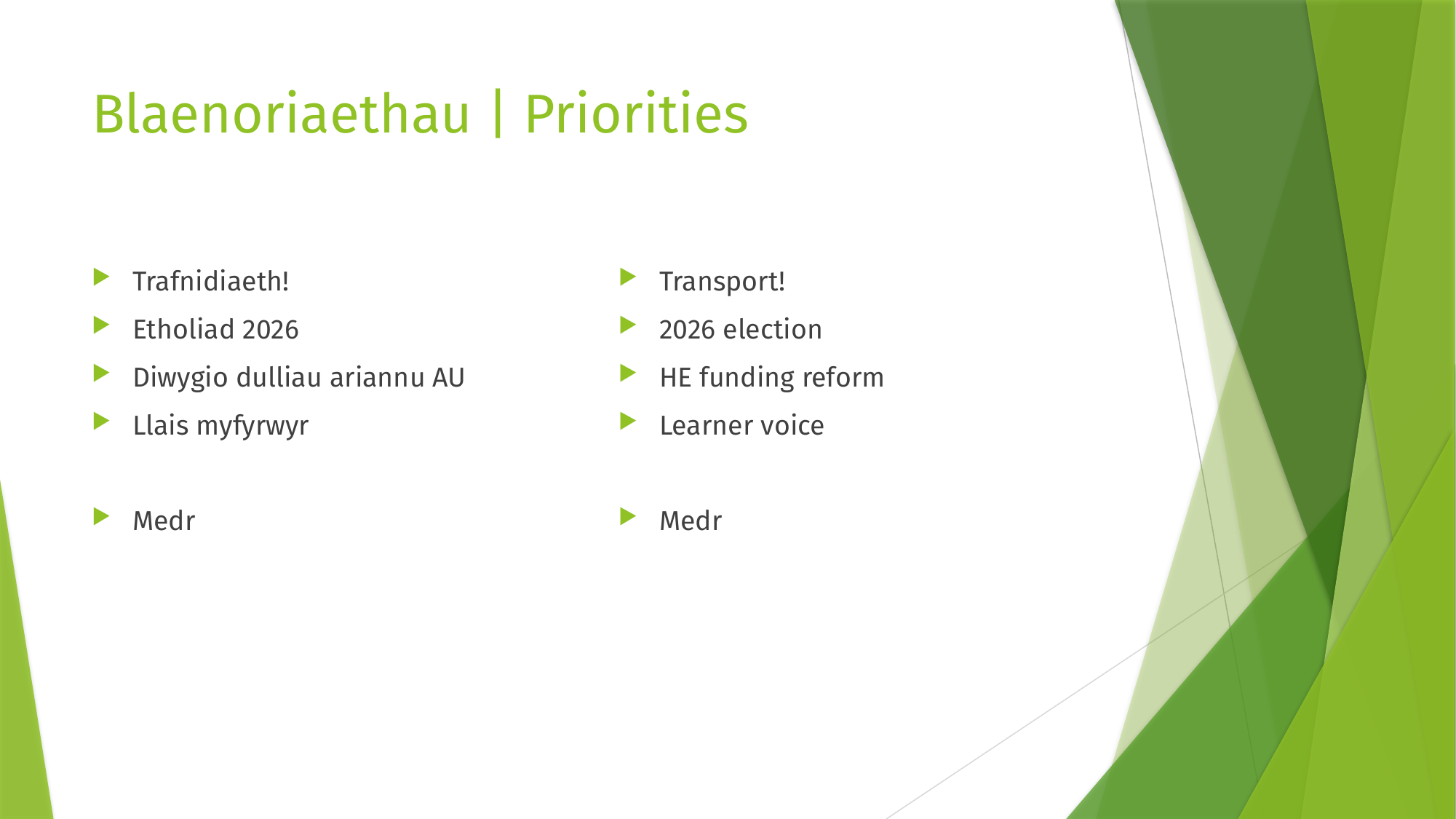

# Blaenoriaethau | Priorities
Trafnidiaeth!
Etholiad 2026
Diwygio dulliau ariannu AU
Llais myfyrwyr

Medr
Transport!
2026 election
HE funding reform
Learner voice

Medr